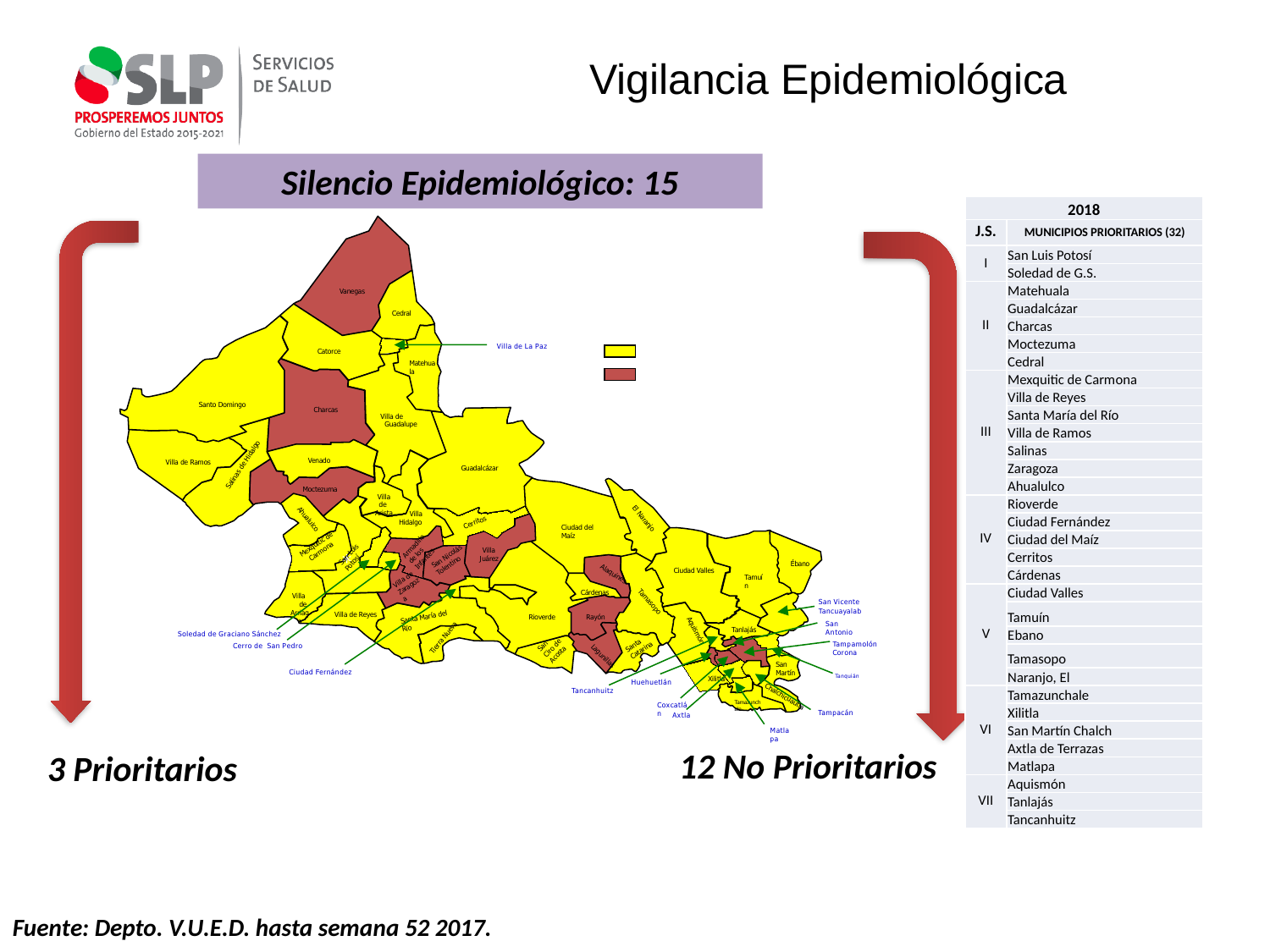

Vigilancia Epidemiológica
Silencio Epidemiológico: 15
| 2018 |  |
| --- | --- |
| J.S. | MUNICIPIOS PRIORITARIOS (32) |
| I | San Luis Potosí |
|  | Soledad de G.S. |
| II | Matehuala |
|  | Guadalcázar |
|  | Charcas |
|  | Moctezuma |
|  | Cedral |
| III | Mexquitic de Carmona |
|  | Villa de Reyes |
|  | Santa María del Río |
|  | Villa de Ramos |
|  | Salinas |
|  | Zaragoza |
|  | Ahualulco |
| IV | Rioverde |
|  | Ciudad Fernández |
|  | Ciudad del Maíz |
|  | Cerritos |
|  | Cárdenas |
| V | Ciudad Valles |
|  | Tamuín |
|  | Ebano |
|  | Tamasopo |
|  | Naranjo, El |
| VI | Tamazunchale |
|  | Xilitla |
|  | San Martín Chalch |
|  | Axtla de Terrazas |
|  | Matlapa |
| VII | Aquismón |
|  | Tanlajás |
|  | Tancanhuitz |

Vanegas
Cedral

Villa de La Paz

Catorce

Matehuala

Santo Domingo
Charcas
Villa de
  Guadalupe

Venado

Villa de Ramos
Salinas de Hidalgo

Guadalcázar

Moctezuma

Villa de
Arista

     Villa  Hidalgo

Cerritos

El Naranjo
Ahualulco

Ciudad del Maíz

   *

Armadillo de los Infantes

Mexquitic de Carmona

San Luis Potosí
Villa Juárez
San Nicolás
Tolentino

Ébano

Ciudad Valles

Villa de Zaragoza
Tamuín

Alaquines

    Villa
   de
Arriaga

Cárdenas

San Vicente Tancuayalab

Tamasopo

Villa de Reyes

Santa María del  Río
Rioverde

Rayón

San Antonio

Tierra Nueva

Tanlajás

Aquismón

Soledad de Graciano Sánchez

San
Ciro de Acosta

Santa
Catarina

Tampamolón Corona
Cerro de  San Pedro

Lagunillas

San
Martín

Ciudad Fernández

Tanquián

Xilitla

Huehuetlán

Tancanhuitz

Chalchicuautla

Tamazunchale
Coxcatlán

Tampacán
Axtla
Matlapa

12 No Prioritarios
3 Prioritarios
Fuente: Depto. V.U.E.D. hasta semana 52 2017.